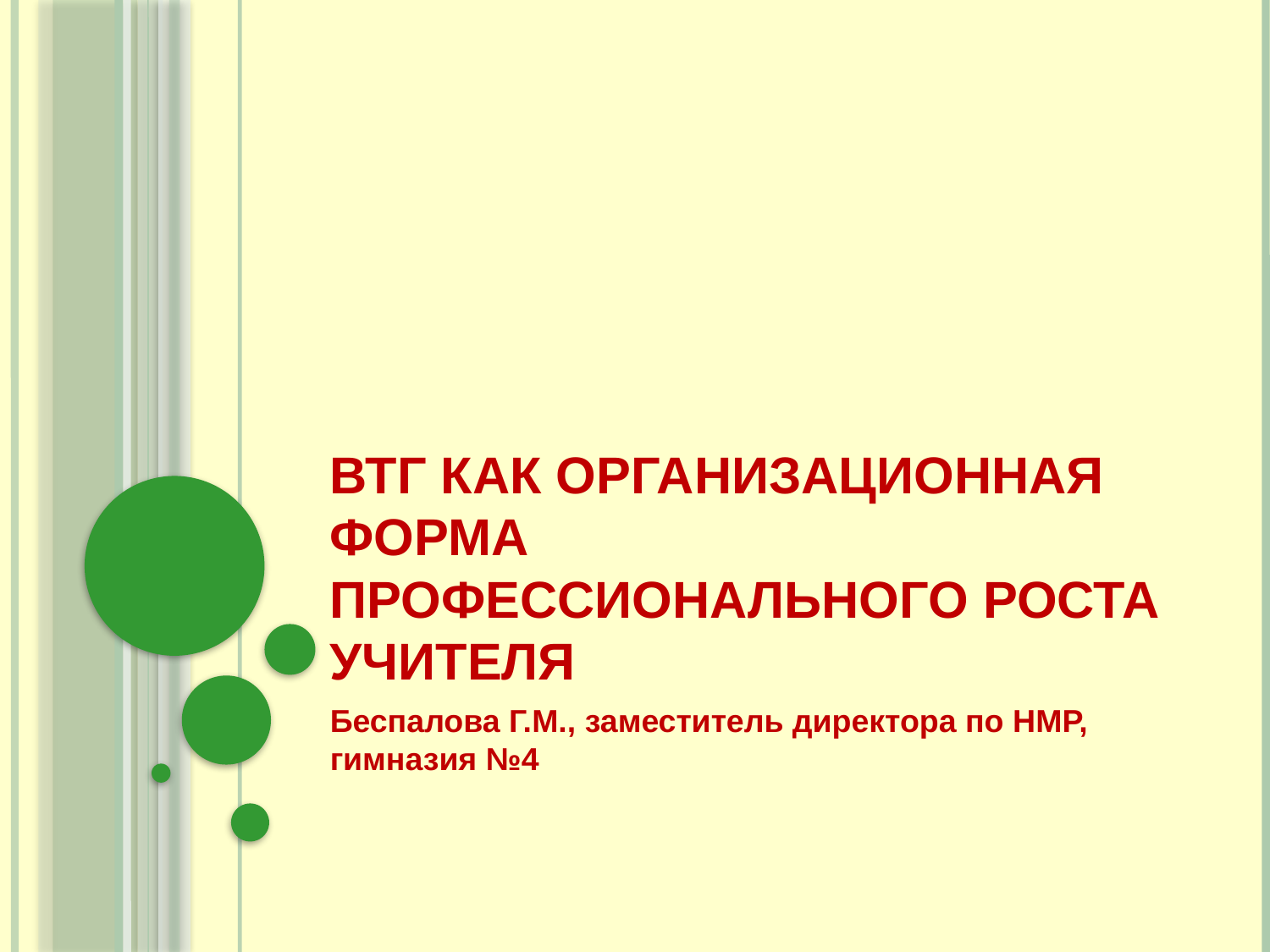

# ВТГ как организационная форма профессионального роста учителя
Беспалова Г.М., заместитель директора по НМР, гимназия №4